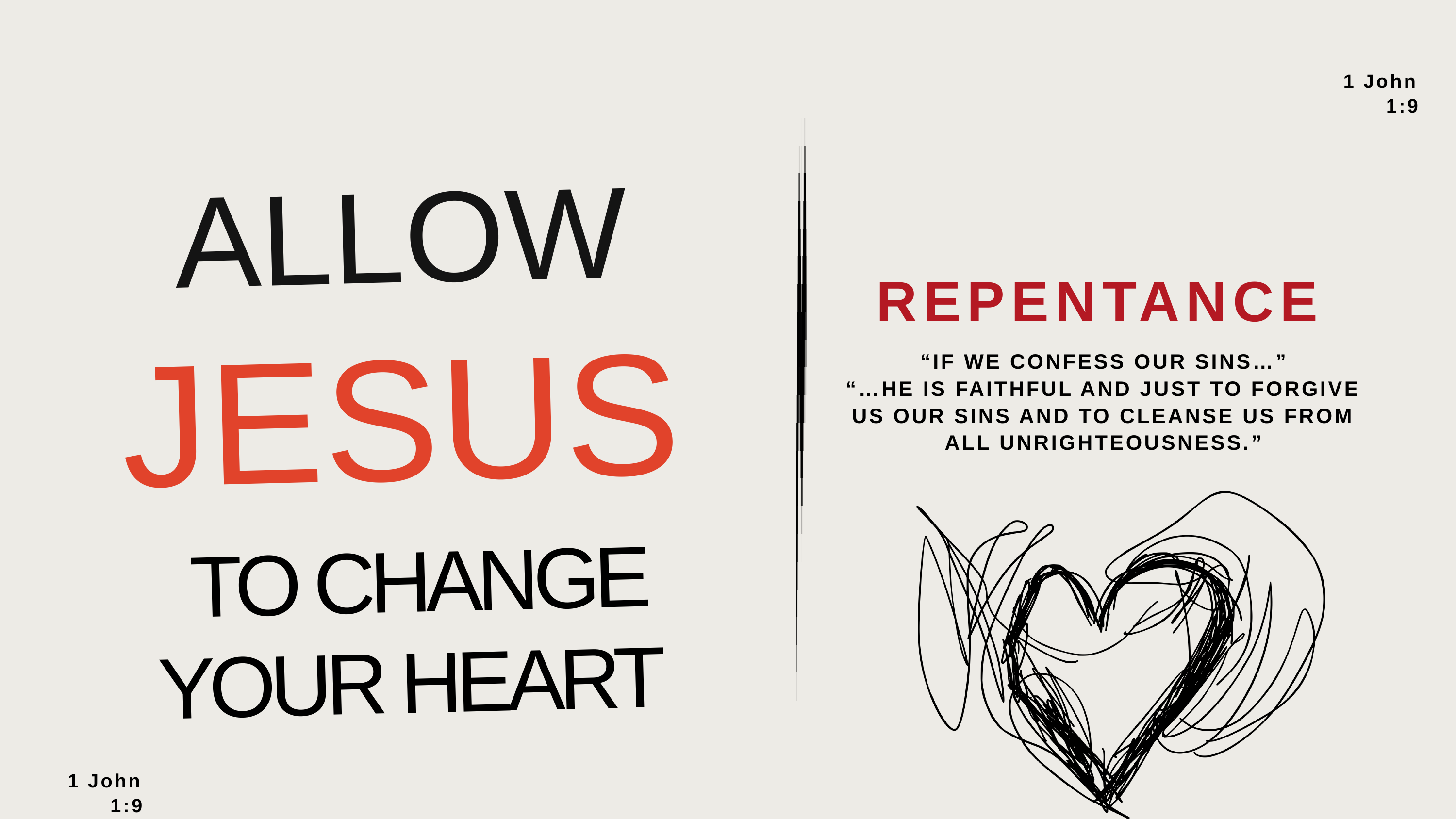

1 John 1:9
ALLOW
REPENTANCE
JESUS
“IF WE CONFESS OUR SINS…”
“…HE IS FAITHFUL AND JUST TO FORGIVE US OUR SINS AND TO CLEANSE US FROM ALL UNRIGHTEOUSNESS.”

TO CHANGE YOUR HEART
1 John 1:9